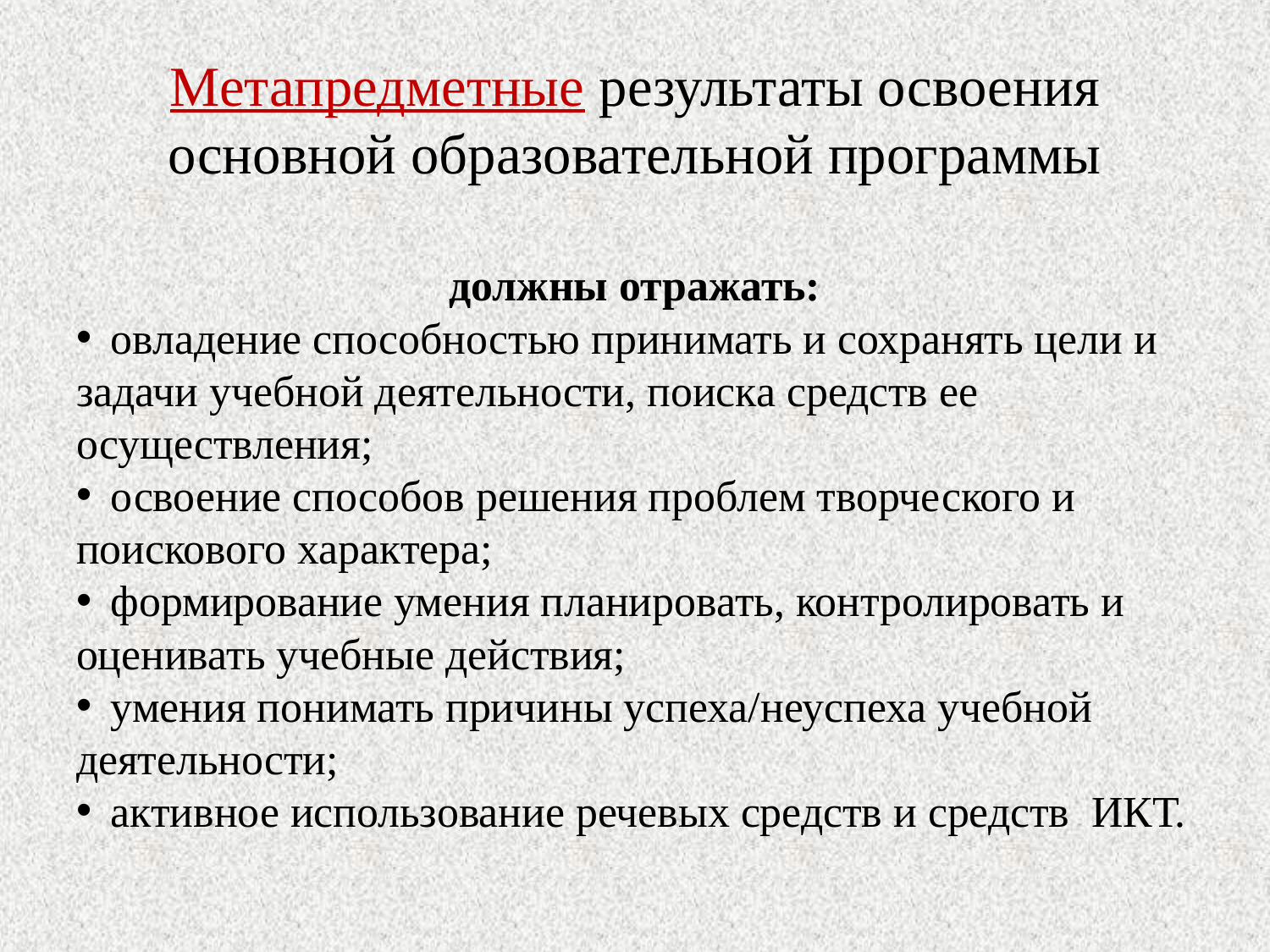

# Метапредметные результаты освоения основной образовательной программы

должны отражать:
  овладение способностью принимать и сохранять цели и задачи учебной деятельности, поиска средств ее осуществления;
  освоение способов решения проблем творческого и поискового характера;
  формирование умения планировать, контролировать и оценивать учебные действия;
  умения понимать причины успеха/неуспеха учебной деятельности;
  активное использование речевых средств и средств  ИКТ.